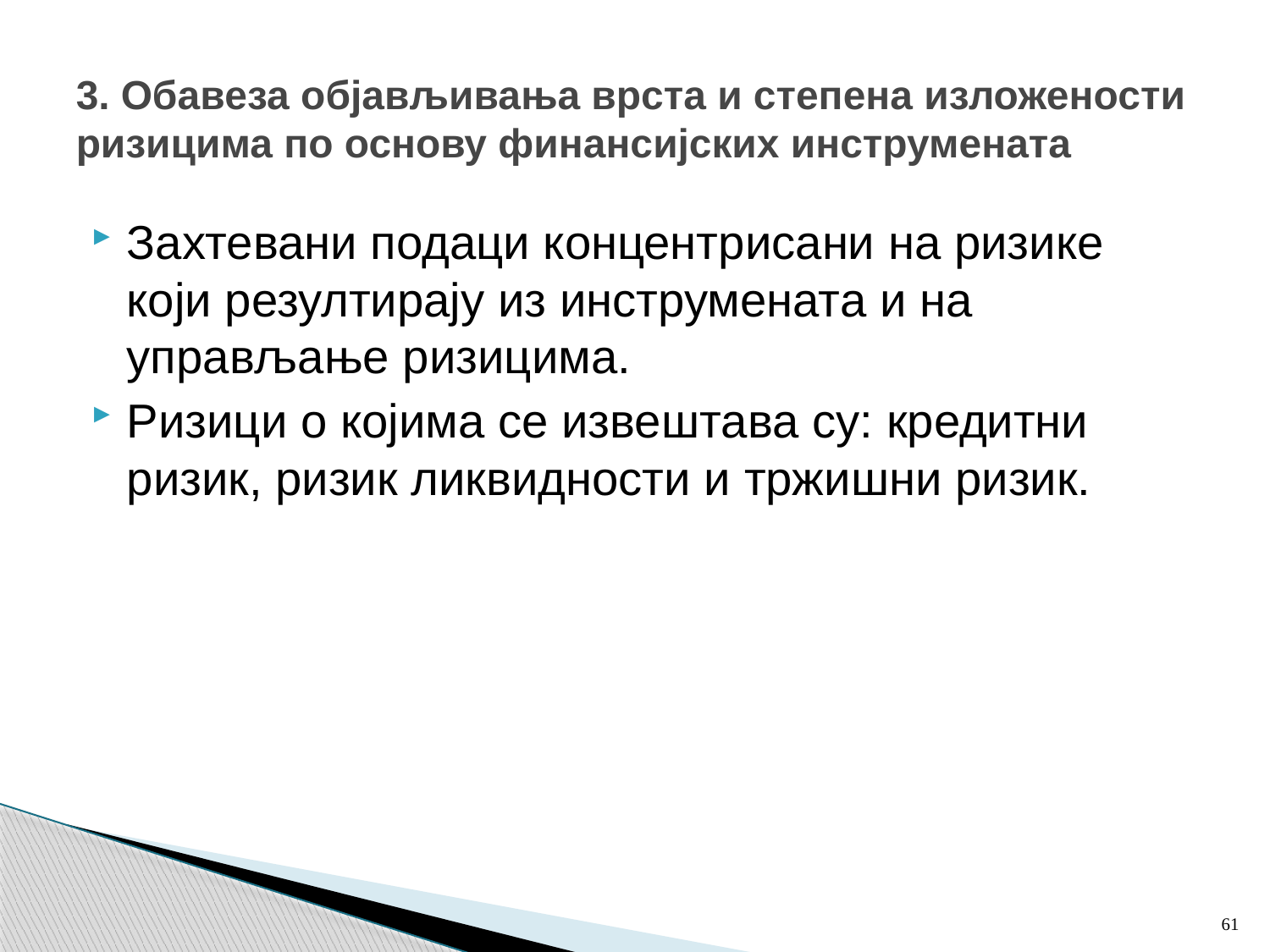

# 3. Обавеза објављивања врста и степена изложености ризицима по основу финансијских инструмената
Захтевани подаци концентрисани на ризике који резултирају из инструмената и на управљање ризицима.
Ризици о којима се извештава су: кредитни ризик, ризик ликвидности и тржишни ризик.
61